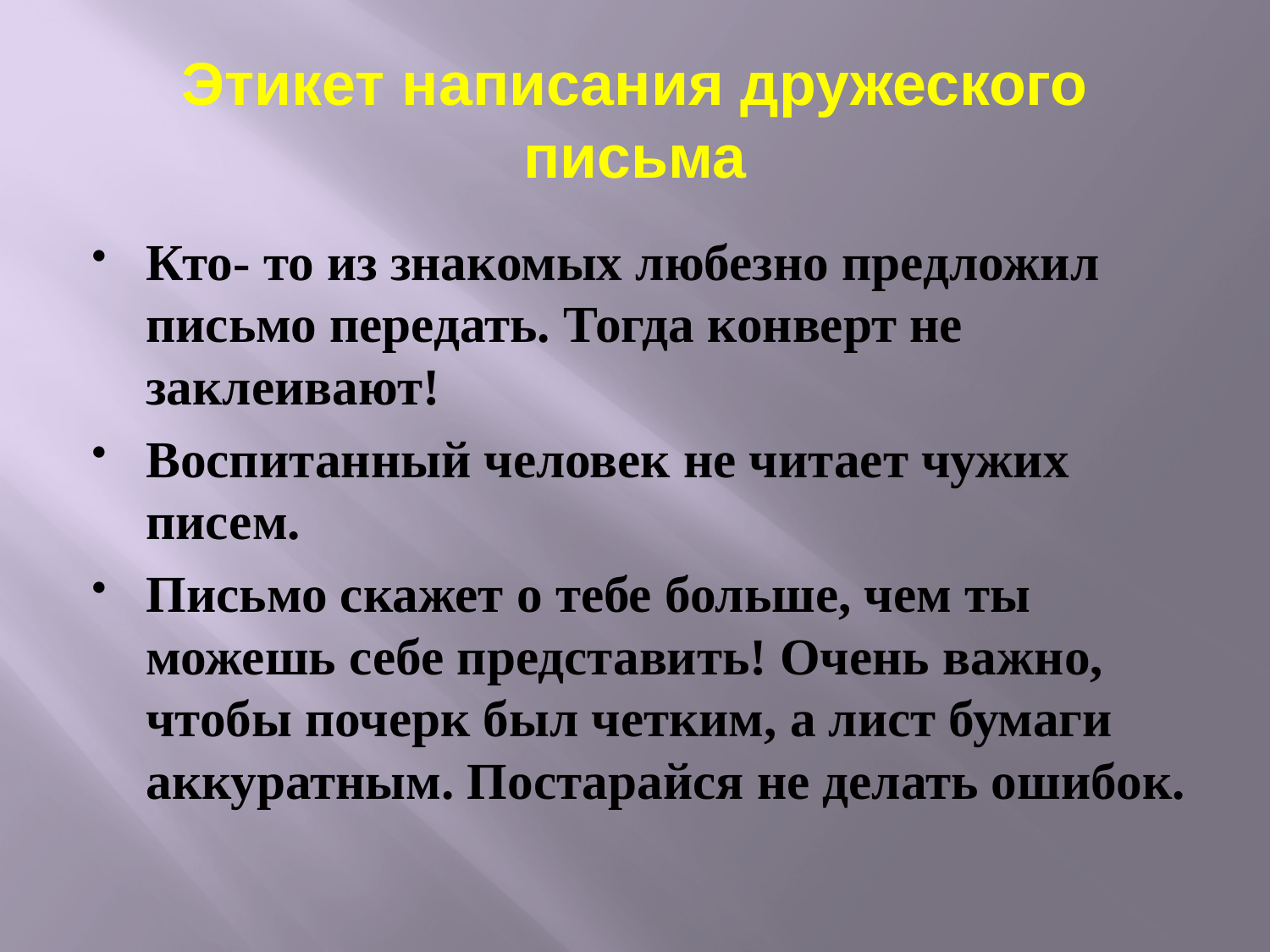

# Этикет написания дружеского письма
Кто- то из знакомых любезно предложил письмо передать. Тогда конверт не заклеивают!
Воспитанный человек не читает чужих писем.
Письмо скажет о тебе больше, чем ты можешь себе представить! Очень важно, чтобы почерк был четким, а лист бумаги аккуратным. Постарайся не делать ошибок.